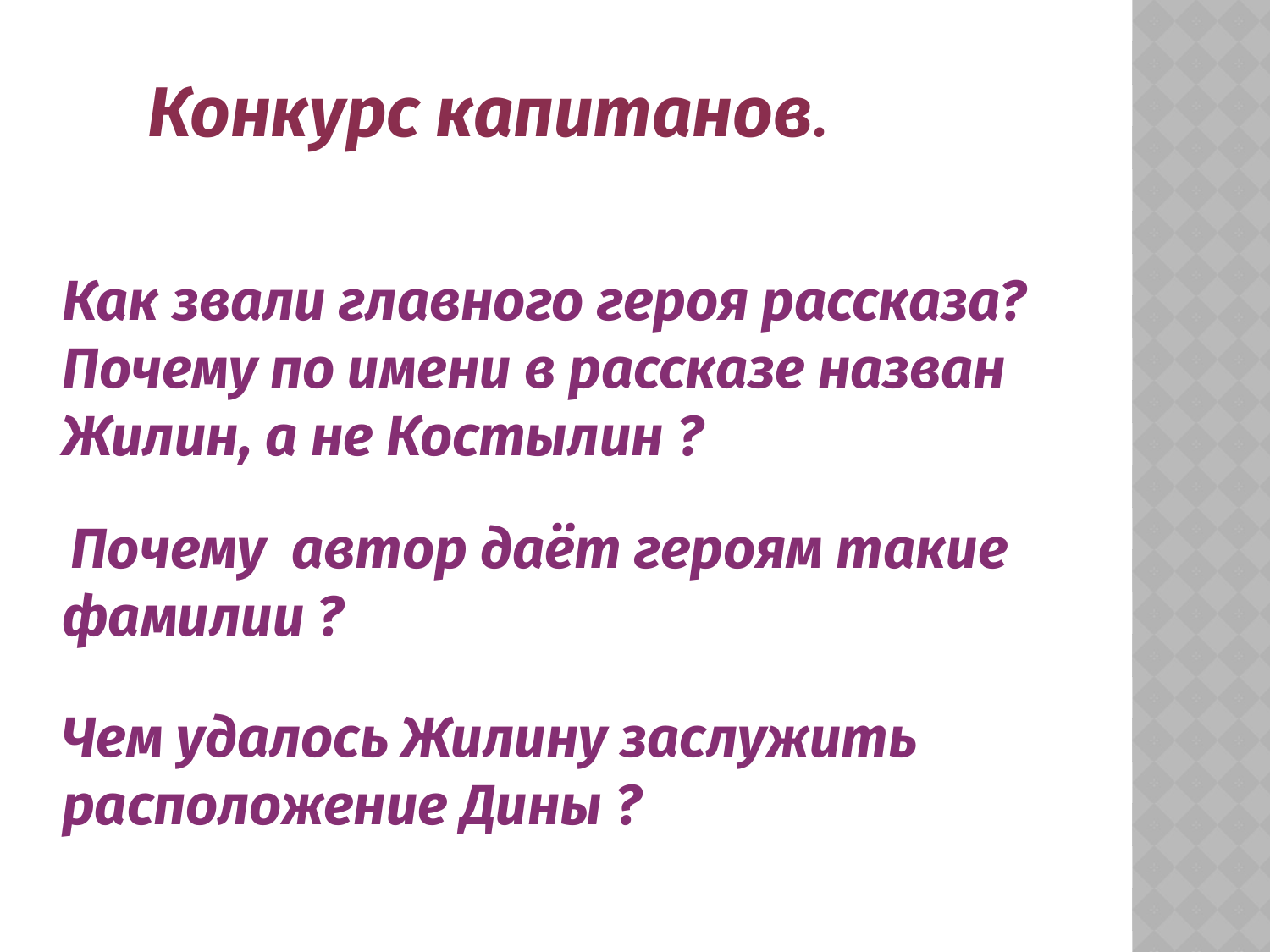

Конкурс капитанов.
Как звали главного героя рассказа? Почему по имени в рассказе назван Жилин, а не Костылин ?
 Почему  автор даёт героям такие фамилии ?
Чем удалось Жилину заслужить расположение Дины ?